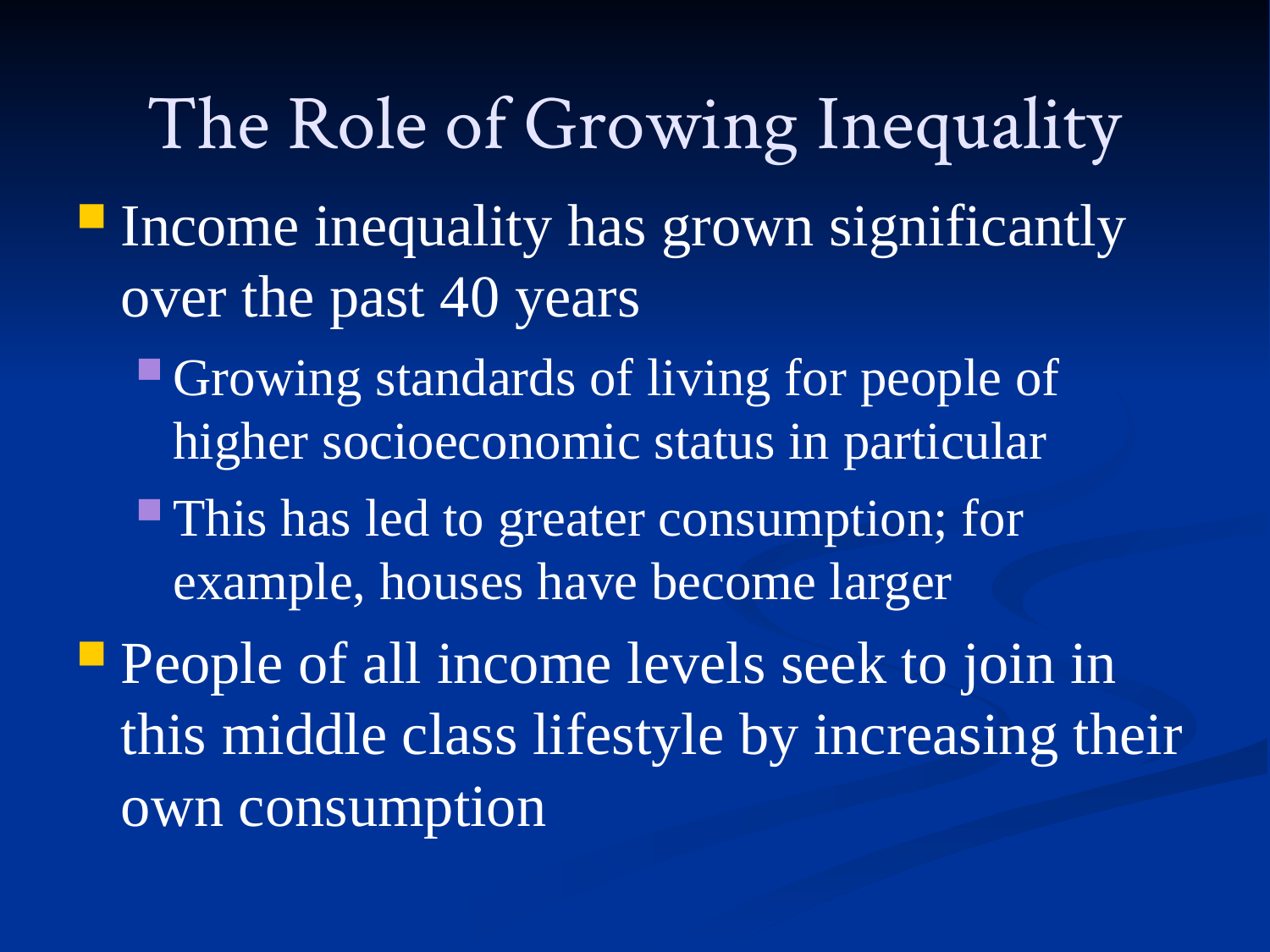

The Role of Growing Inequality
# Income inequality has grown significantly over the past 40 years
Growing standards of living for people of higher socioeconomic status in particular
This has led to greater consumption; for example, houses have become larger
People of all income levels seek to join in this middle class lifestyle by increasing their own consumption